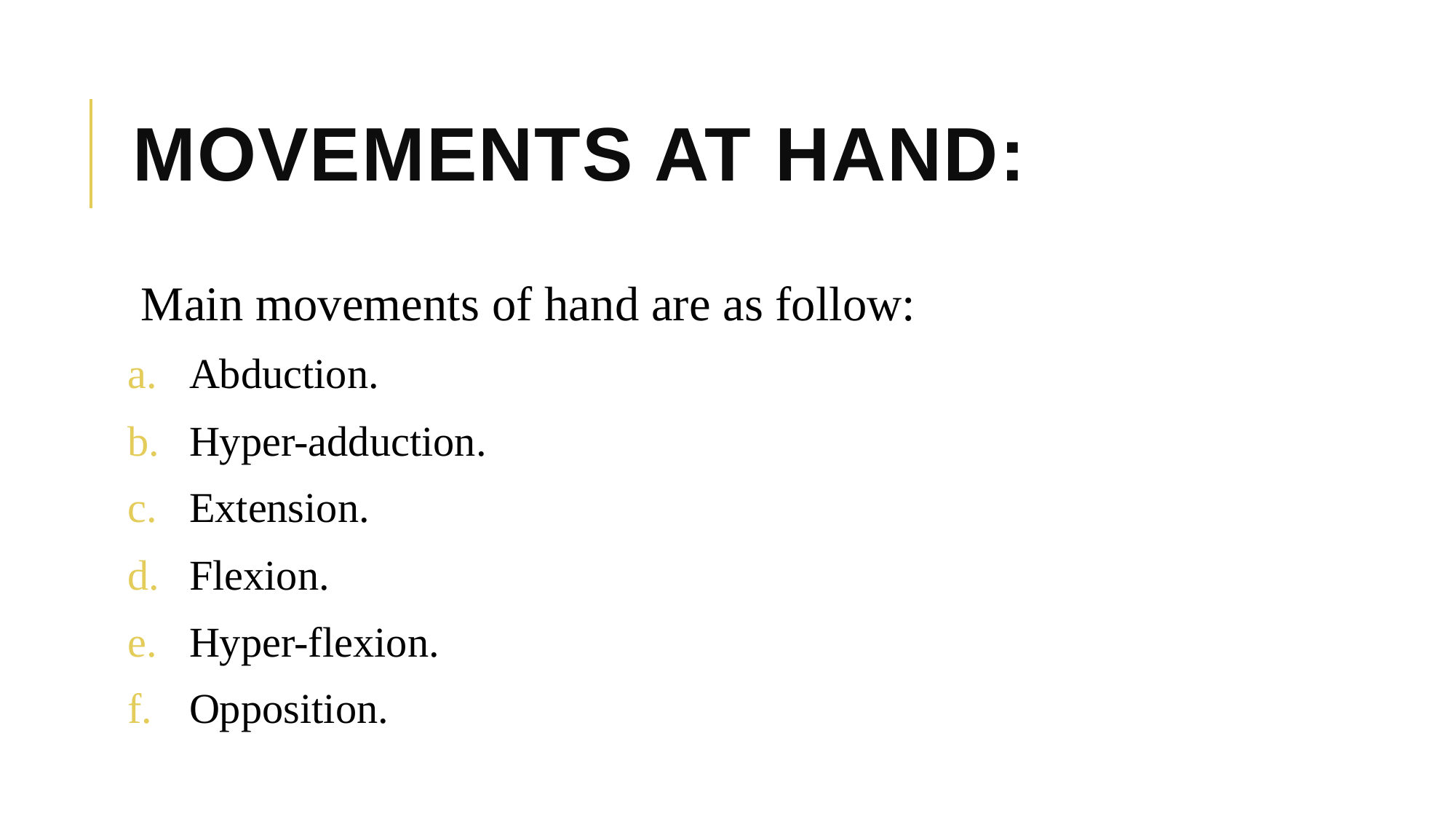

# Movements at hand:
Main movements of hand are as follow:
Abduction.
Hyper-adduction.
Extension.
Flexion.
Hyper-flexion.
Opposition.